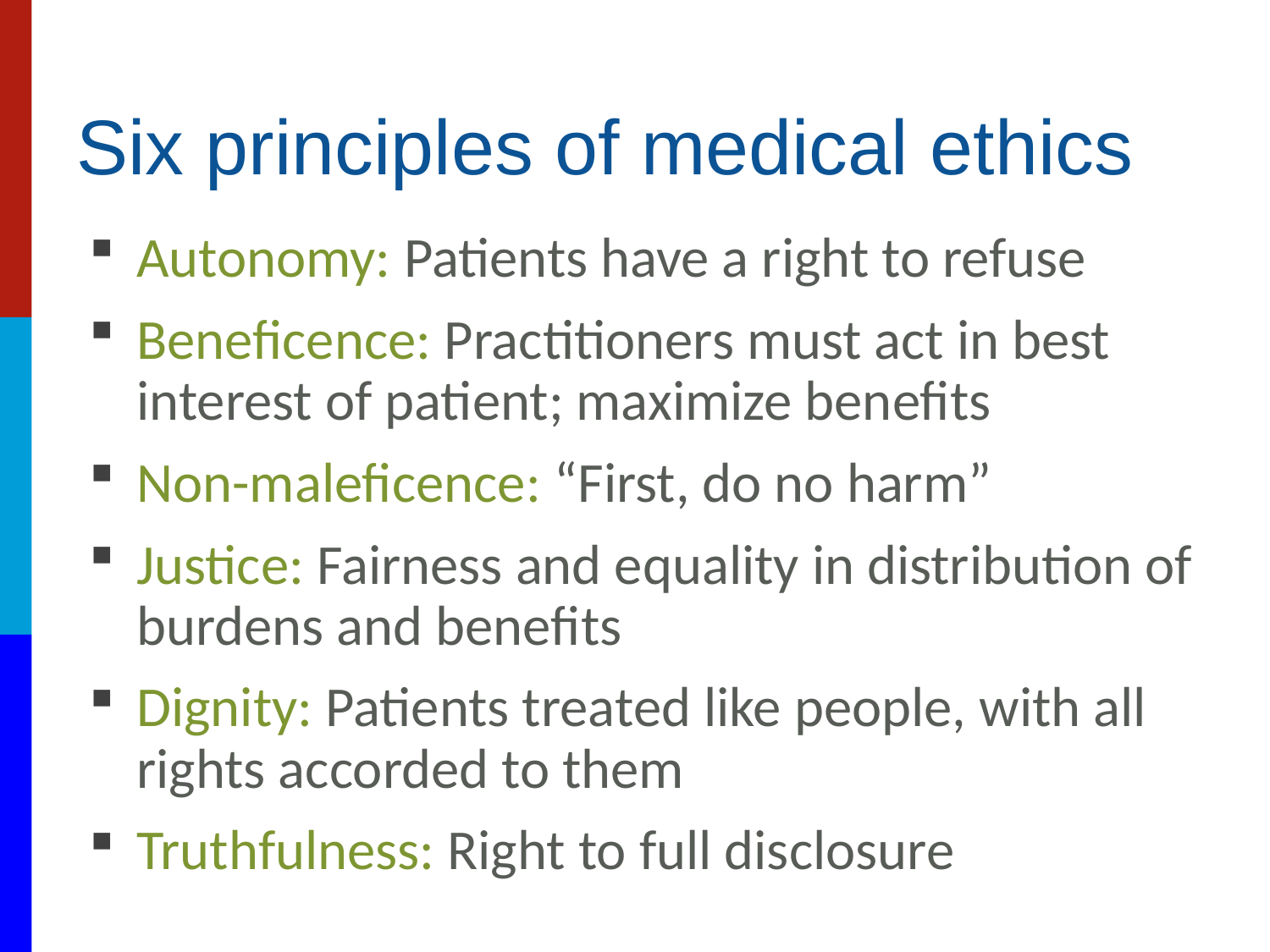

# Six principles of medical ethics
Autonomy: Patients have a right to refuse
Beneficence: Practitioners must act in best interest of patient; maximize benefits
Non-maleficence: “First, do no harm”
Justice: Fairness and equality in distribution of burdens and benefits
Dignity: Patients treated like people, with all rights accorded to them
Truthfulness: Right to full disclosure